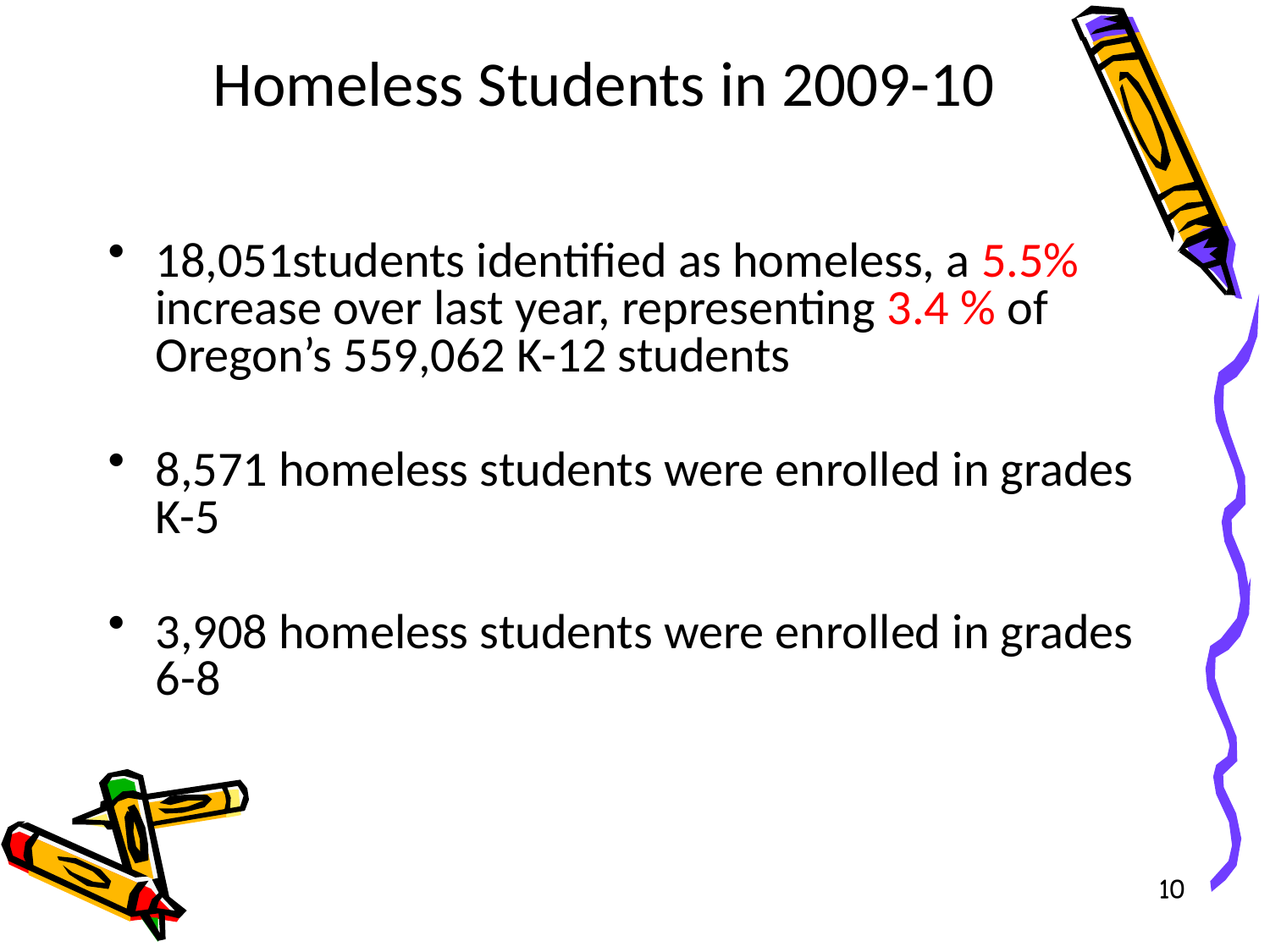

# Homeless Students in 2009-10
18,051students identified as homeless, a 5.5% increase over last year, representing 3.4 % of  Oregon’s 559,062 K-12 students

8,571 homeless students were enrolled in grades K-5

3,908 homeless students were enrolled in grades 6-8

10